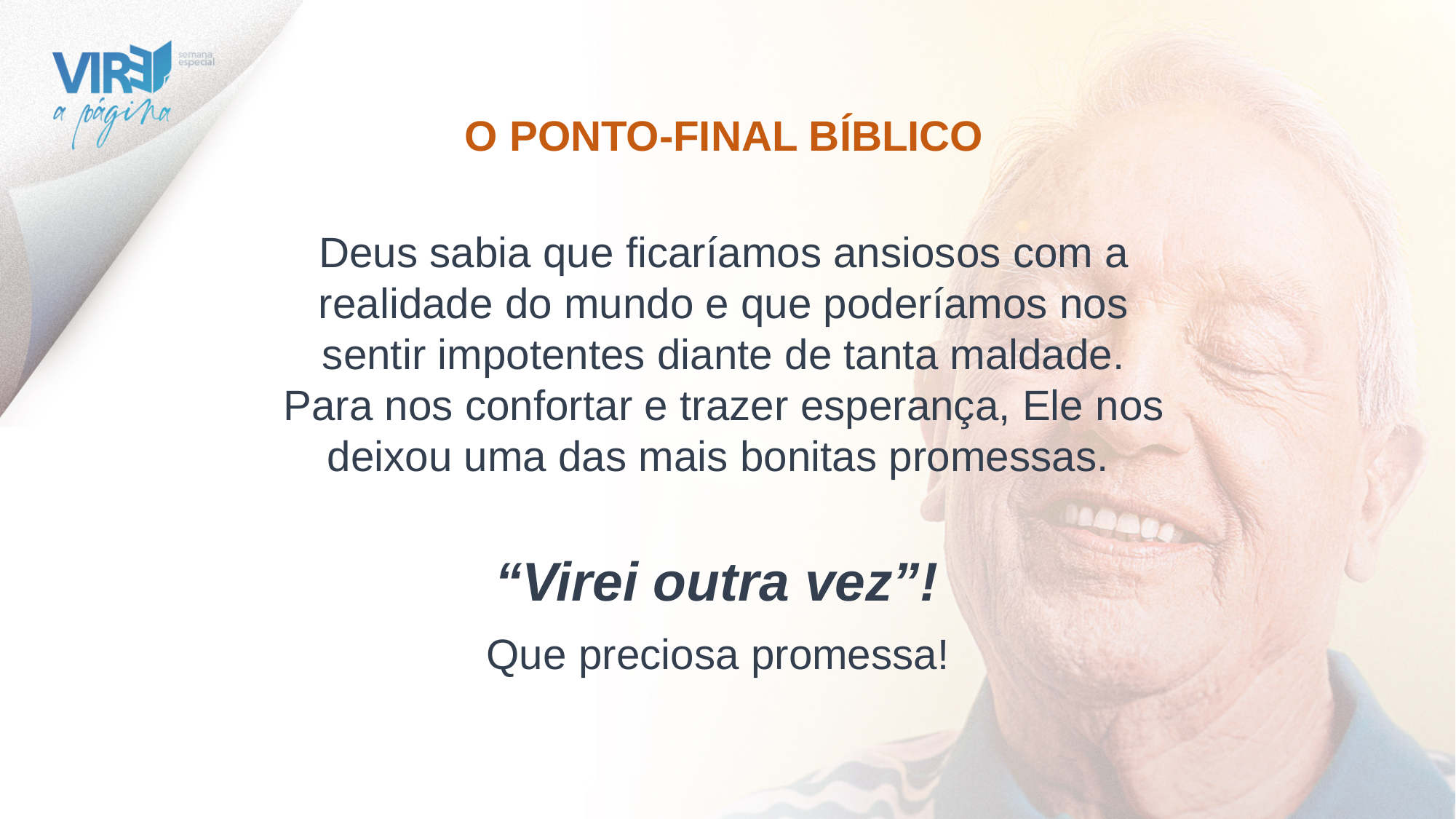

O PONTO-FINAL BÍBLICO

Deus sabia que ficaríamos ansiosos com a realidade do mundo e que poderíamos nos sentir impotentes diante de tanta maldade. Para nos confortar e trazer esperança, Ele nos deixou uma das mais bonitas promessas.

“Virei outra vez”!
Que preciosa promessa!